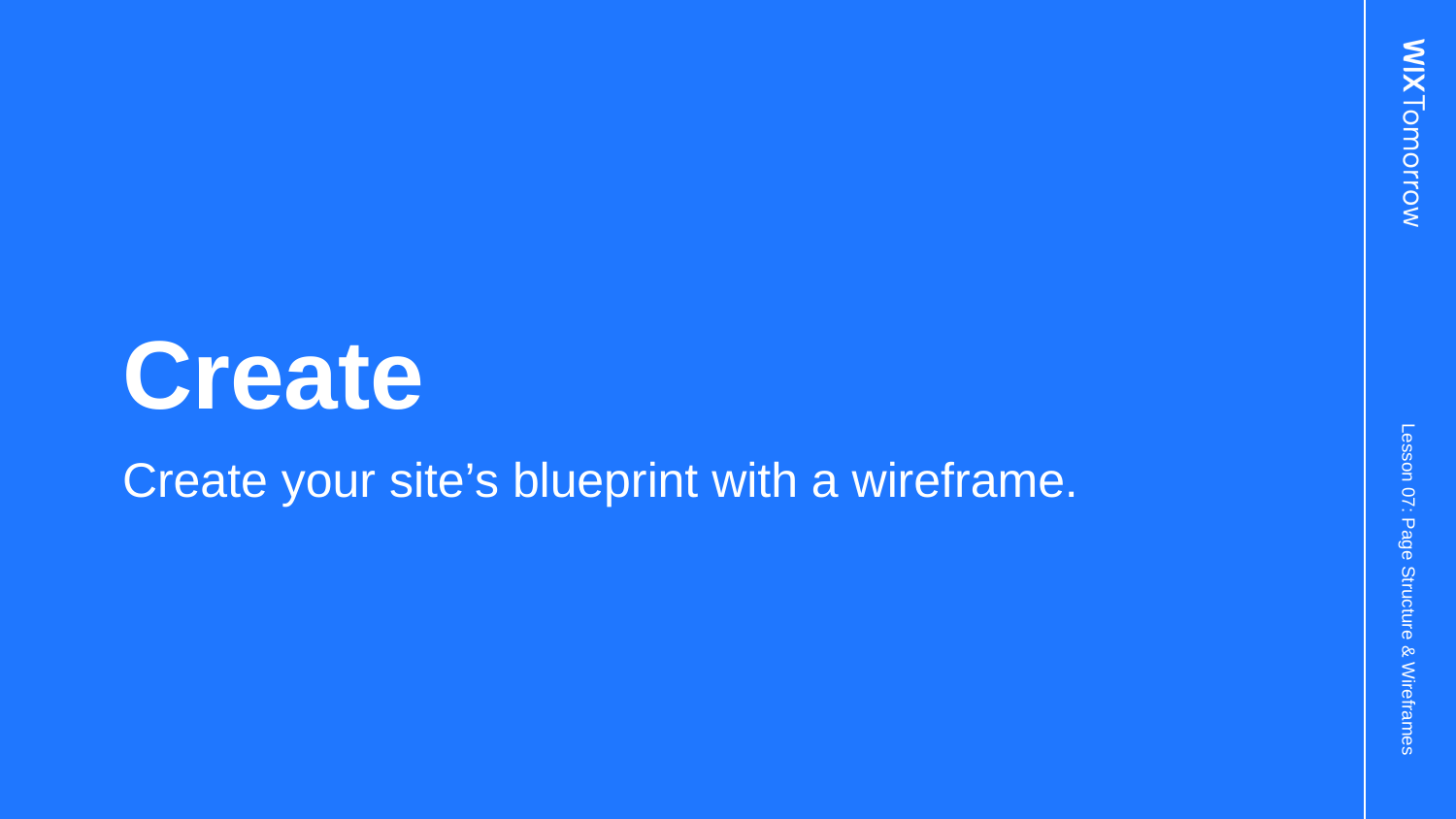

# Create
Create your site’s blueprint with a wireframe.